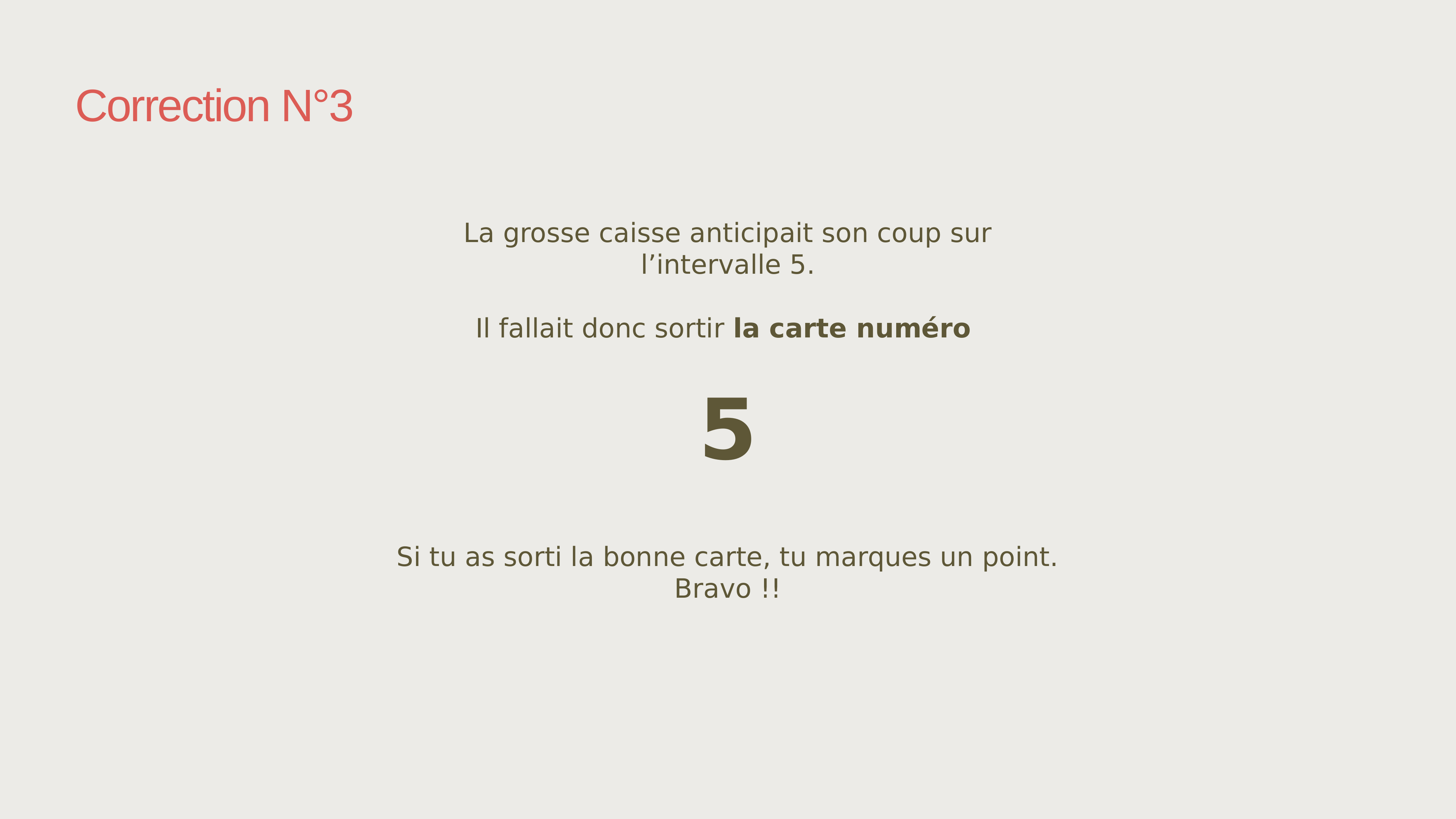

# Correction N°3
La grosse caisse anticipait son coup sur l’intervalle 5.

Il fallait donc sortir la carte numéro

5

Si tu as sorti la bonne carte, tu marques un point. Bravo !!